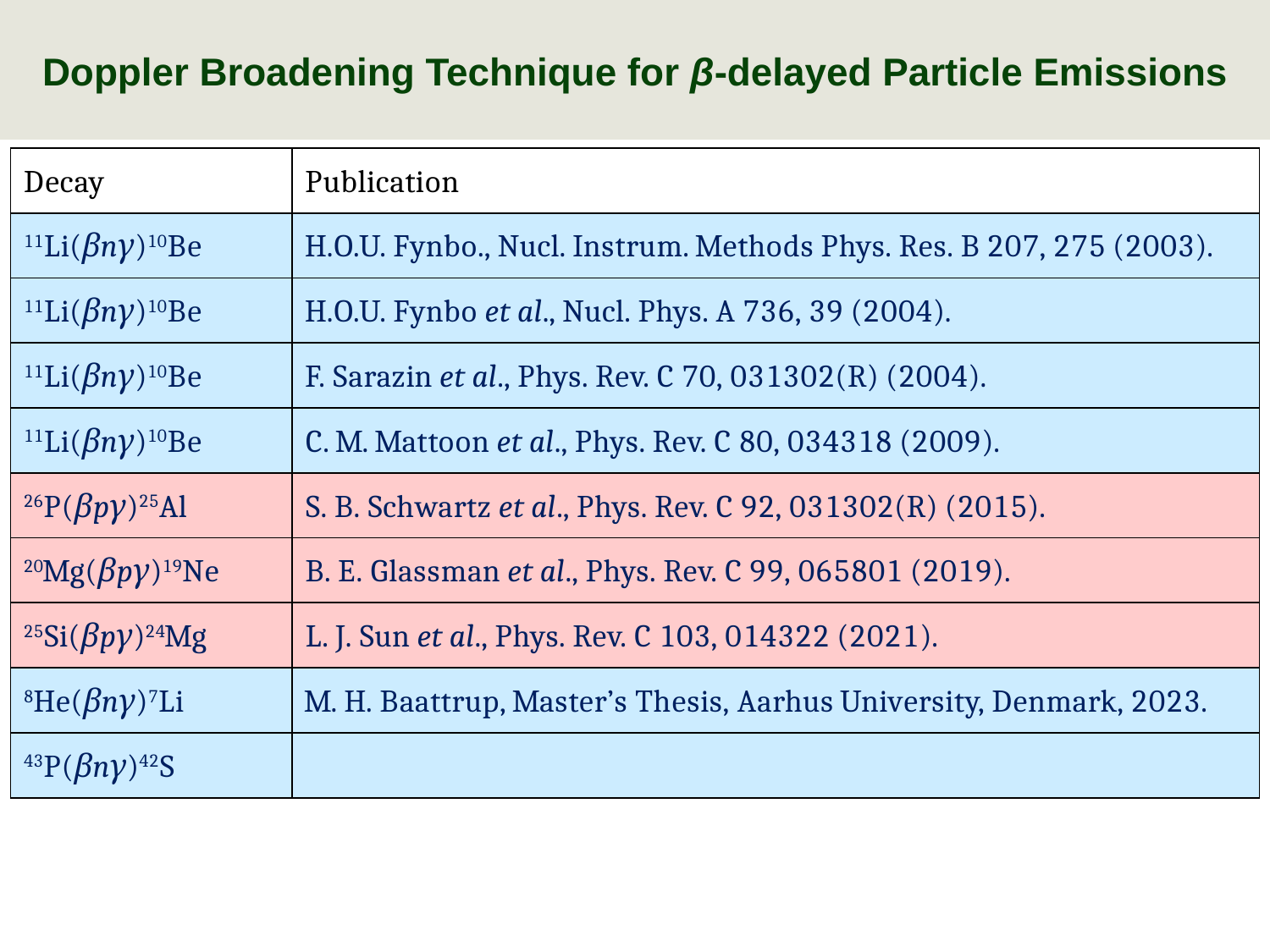

# Doppler Broadening Technique for β-delayed Particle Emissions
| Decay | Publication |
| --- | --- |
| 11Li(βnγ)10Be | H.O.U. Fynbo., Nucl. Instrum. Methods Phys. Res. B 207, 275 (2003). |
| 11Li(βnγ)10Be | H.O.U. Fynbo et al., Nucl. Phys. A 736, 39 (2004). |
| 11Li(βnγ)10Be | F. Sarazin et al., Phys. Rev. C 70, 031302(R) (2004). |
| 11Li(βnγ)10Be | C. M. Mattoon et al., Phys. Rev. C 80, 034318 (2009). |
| 26P(βpγ)25Al | S. B. Schwartz et al., Phys. Rev. C 92, 031302(R) (2015). |
| 20Mg(βpγ)19Ne | B. E. Glassman et al., Phys. Rev. C 99, 065801 (2019). |
| 25Si(βpγ)24Mg | L. J. Sun et al., Phys. Rev. C 103, 014322 (2021). |
| 8He(βnγ)7Li | M. H. Baattrup, Master’s Thesis, Aarhus University, Denmark, 2023. |
| 43P(βnγ)42S |  |